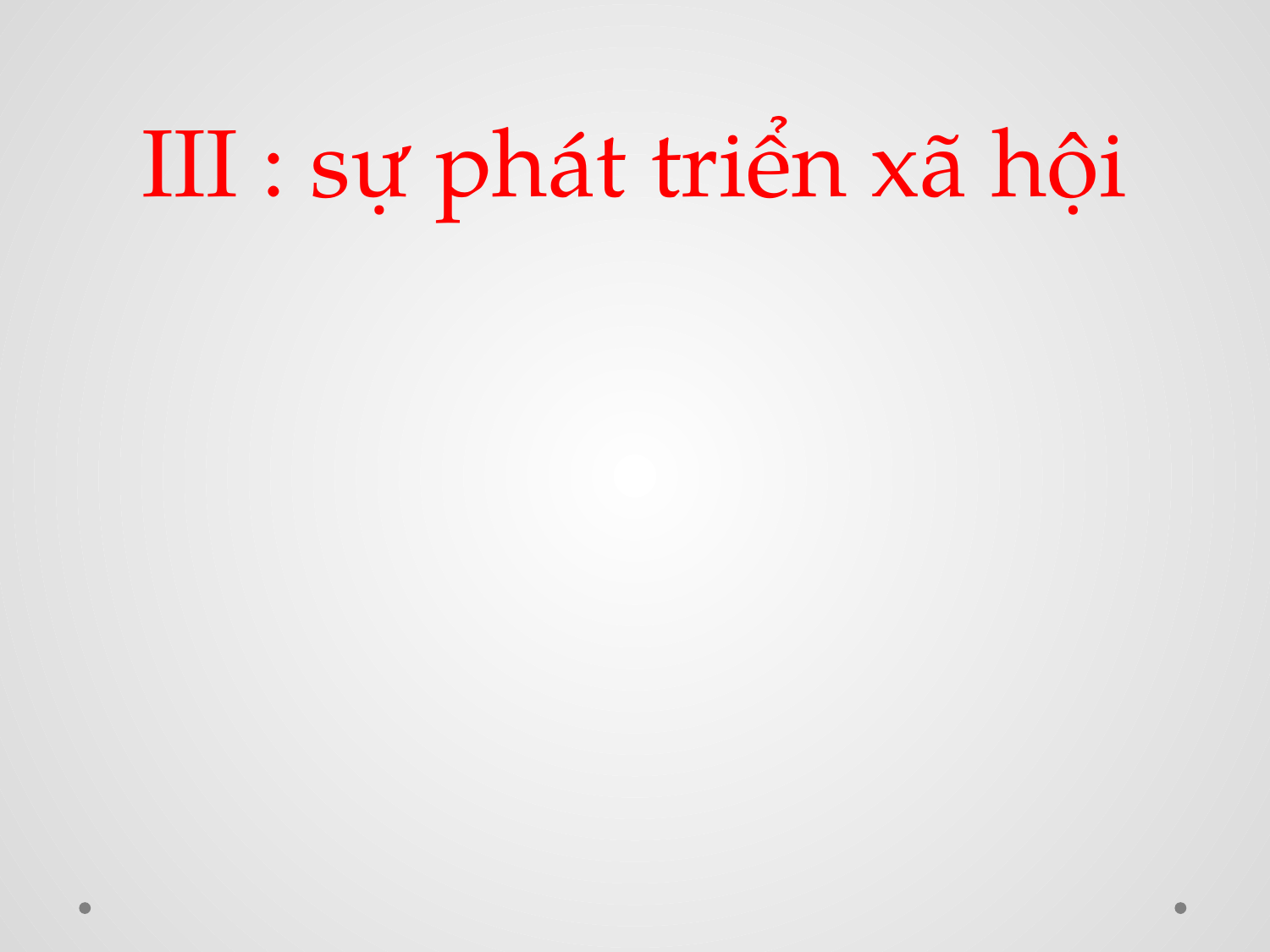

# III : sự phát triển xã hội